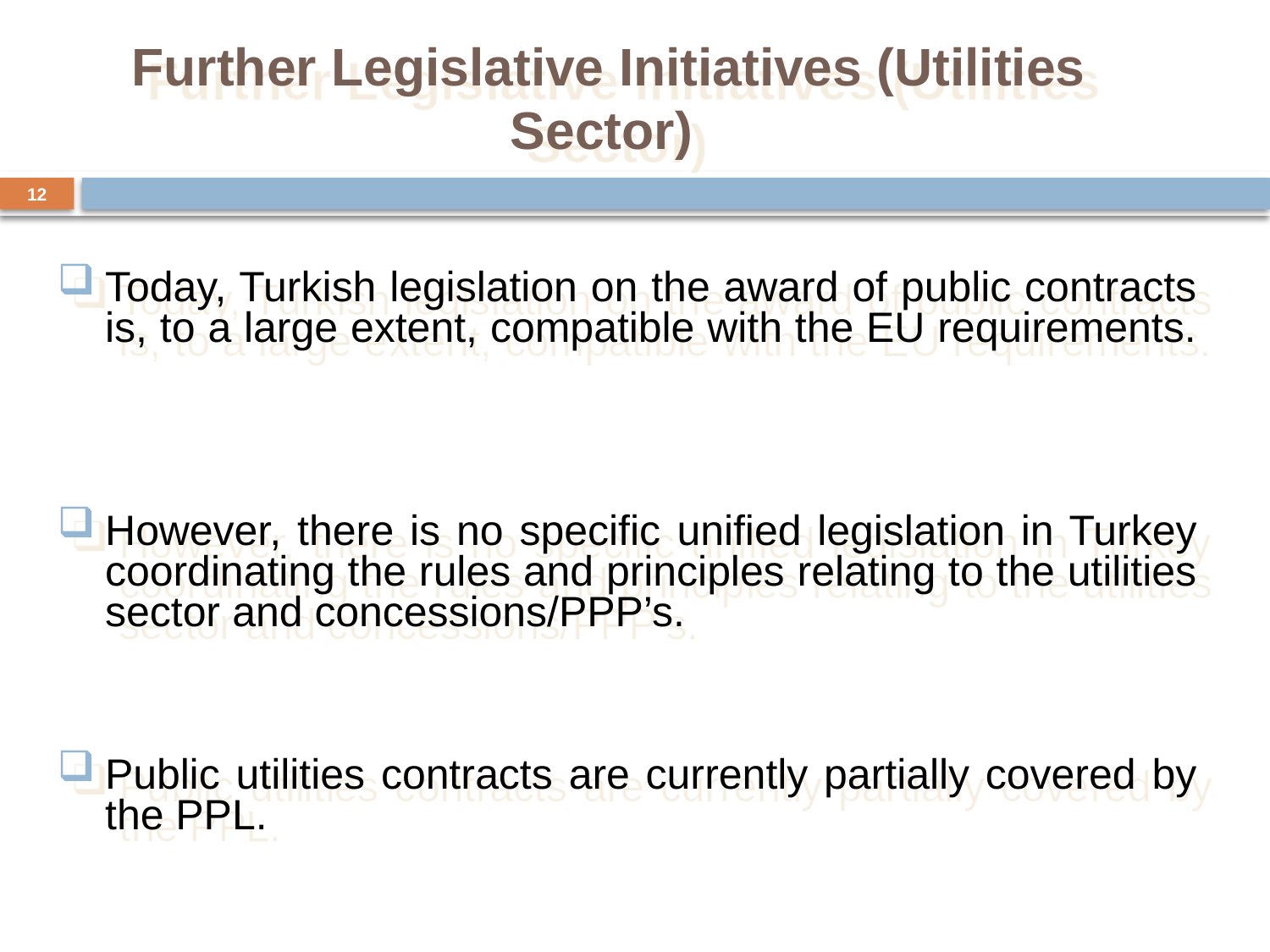

# Further Legislative Initiatives (Utilities Sector)
12

Today, Turkish legislation on the award of public contracts is, to a large extent, compatible with the EU requirements.

However, there is no specific unified legislation in Turkey coordinating the rules and principles relating to the utilities sector and concessions/PPP’s.

Public utilities contracts are currently partially covered by the PPL.